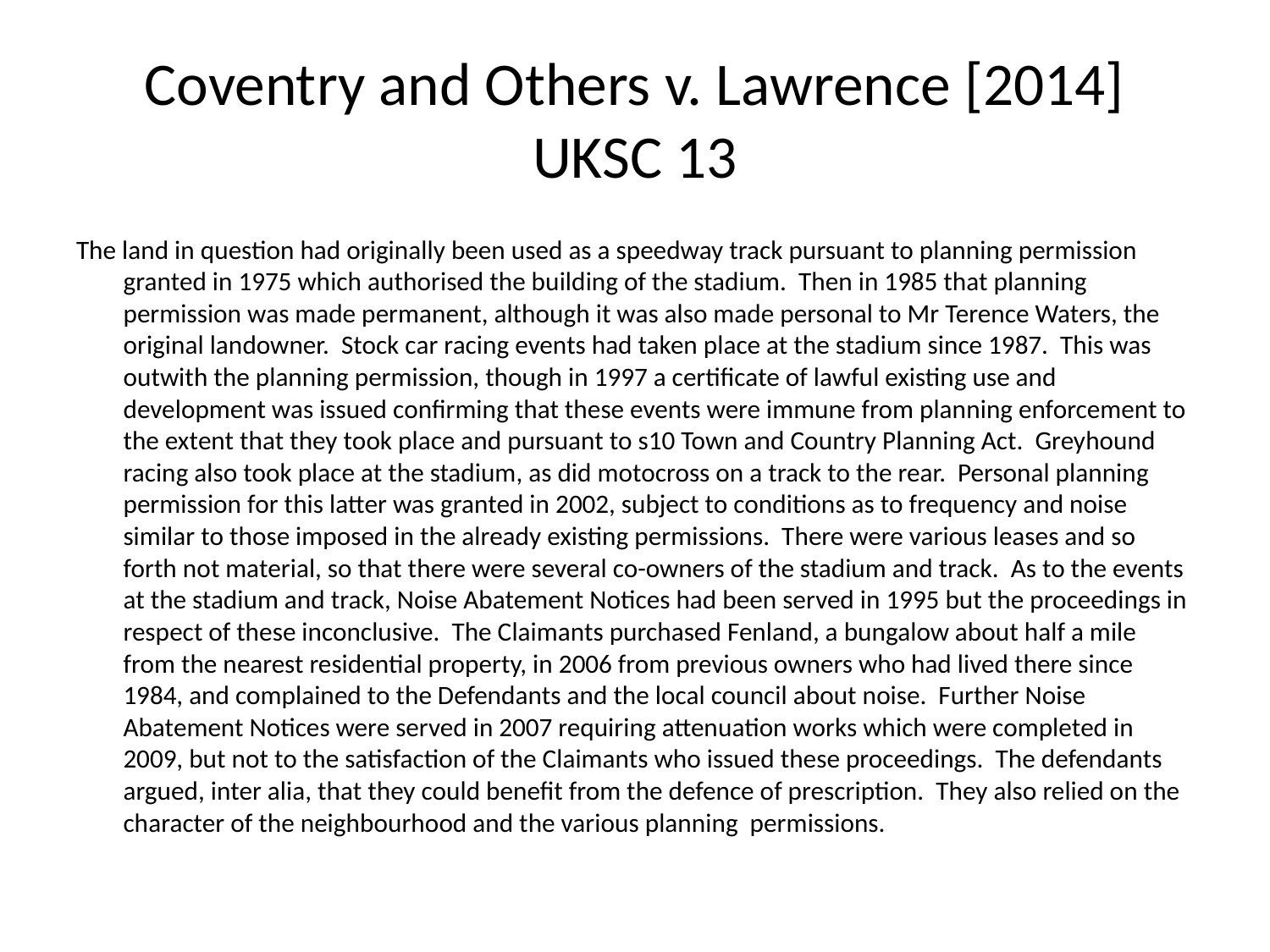

# Coventry and Others v. Lawrence [2014] UKSC 13
The land in question had originally been used as a speedway track pursuant to planning permission granted in 1975 which authorised the building of the stadium.  Then in 1985 that planning permission was made permanent, although it was also made personal to Mr Terence Waters, the original landowner.  Stock car racing events had taken place at the stadium since 1987.  This was outwith the planning permission, though in 1997 a certificate of lawful existing use and development was issued confirming that these events were immune from planning enforcement to the extent that they took place and pursuant to s10 Town and Country Planning Act.  Greyhound racing also took place at the stadium, as did motocross on a track to the rear.  Personal planning permission for this latter was granted in 2002, subject to conditions as to frequency and noise similar to those imposed in the already existing permissions.  There were various leases and so forth not material, so that there were several co-owners of the stadium and track.  As to the events at the stadium and track, Noise Abatement Notices had been served in 1995 but the proceedings in respect of these inconclusive.  The Claimants purchased Fenland, a bungalow about half a mile from the nearest residential property, in 2006 from previous owners who had lived there since 1984, and complained to the Defendants and the local council about noise.  Further Noise Abatement Notices were served in 2007 requiring attenuation works which were completed in 2009, but not to the satisfaction of the Claimants who issued these proceedings.  The defendants argued, inter alia, that they could benefit from the defence of prescription.  They also relied on the character of the neighbourhood and the various planning  permissions.